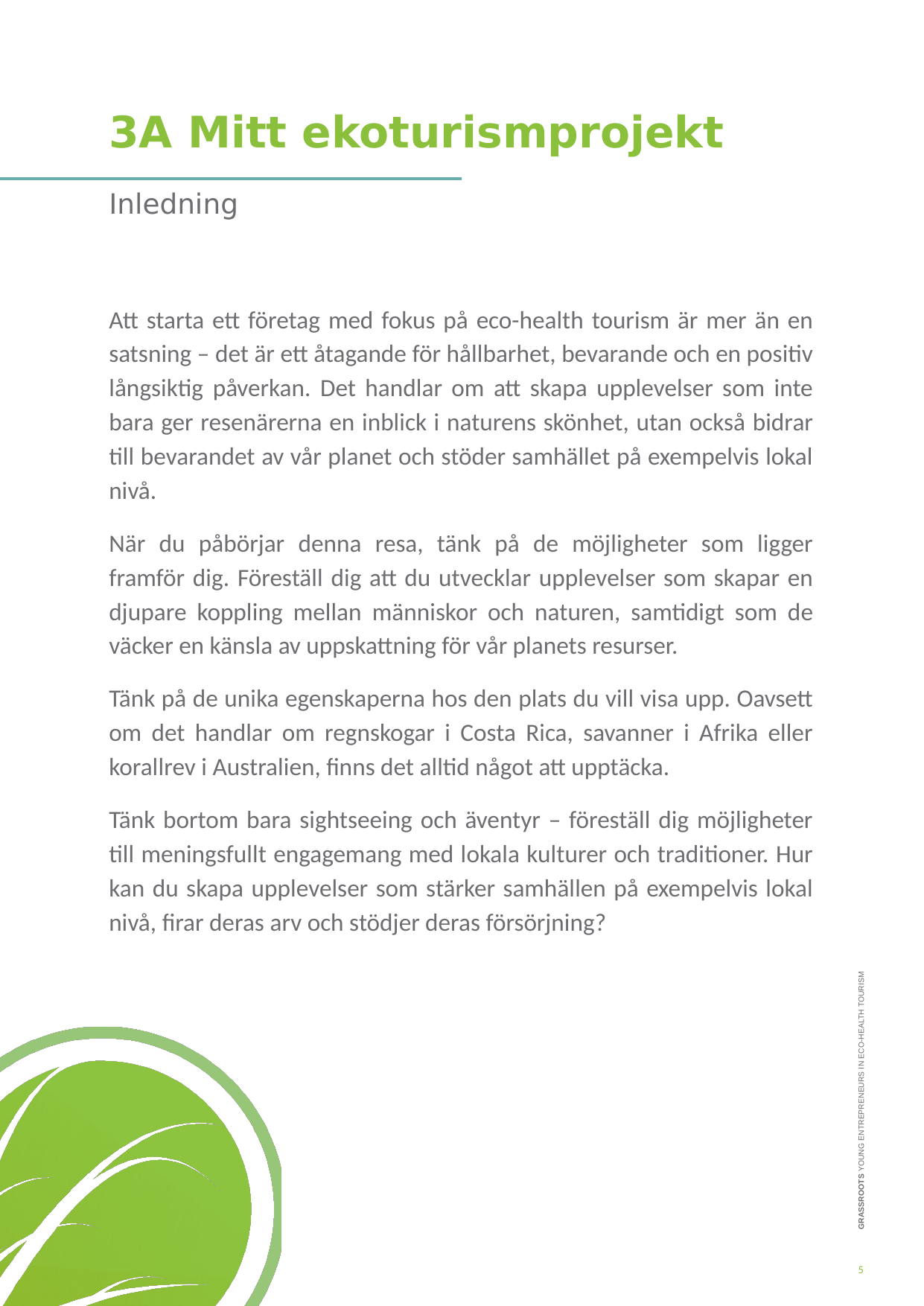

3A Mitt ekoturismprojekt
Inledning
Att starta ett företag med fokus på eco-health tourism är mer än en satsning – det är ett åtagande för hållbarhet, bevarande och en positiv långsiktig påverkan. Det handlar om att skapa upplevelser som inte bara ger resenärerna en inblick i naturens skönhet, utan också bidrar till bevarandet av vår planet och stöder samhället på exempelvis lokal nivå.
När du påbörjar denna resa, tänk på de möjligheter som ligger framför dig. Föreställ dig att du utvecklar upplevelser som skapar en djupare koppling mellan människor och naturen, samtidigt som de väcker en känsla av uppskattning för vår planets resurser.
Tänk på de unika egenskaperna hos den plats du vill visa upp. Oavsett om det handlar om regnskogar i Costa Rica, savanner i Afrika eller korallrev i Australien, finns det alltid något att upptäcka.
Tänk bortom bara sightseeing och äventyr – föreställ dig möjligheter till meningsfullt engagemang med lokala kulturer och traditioner. Hur kan du skapa upplevelser som stärker samhällen på exempelvis lokal nivå, firar deras arv och stödjer deras försörjning?

5